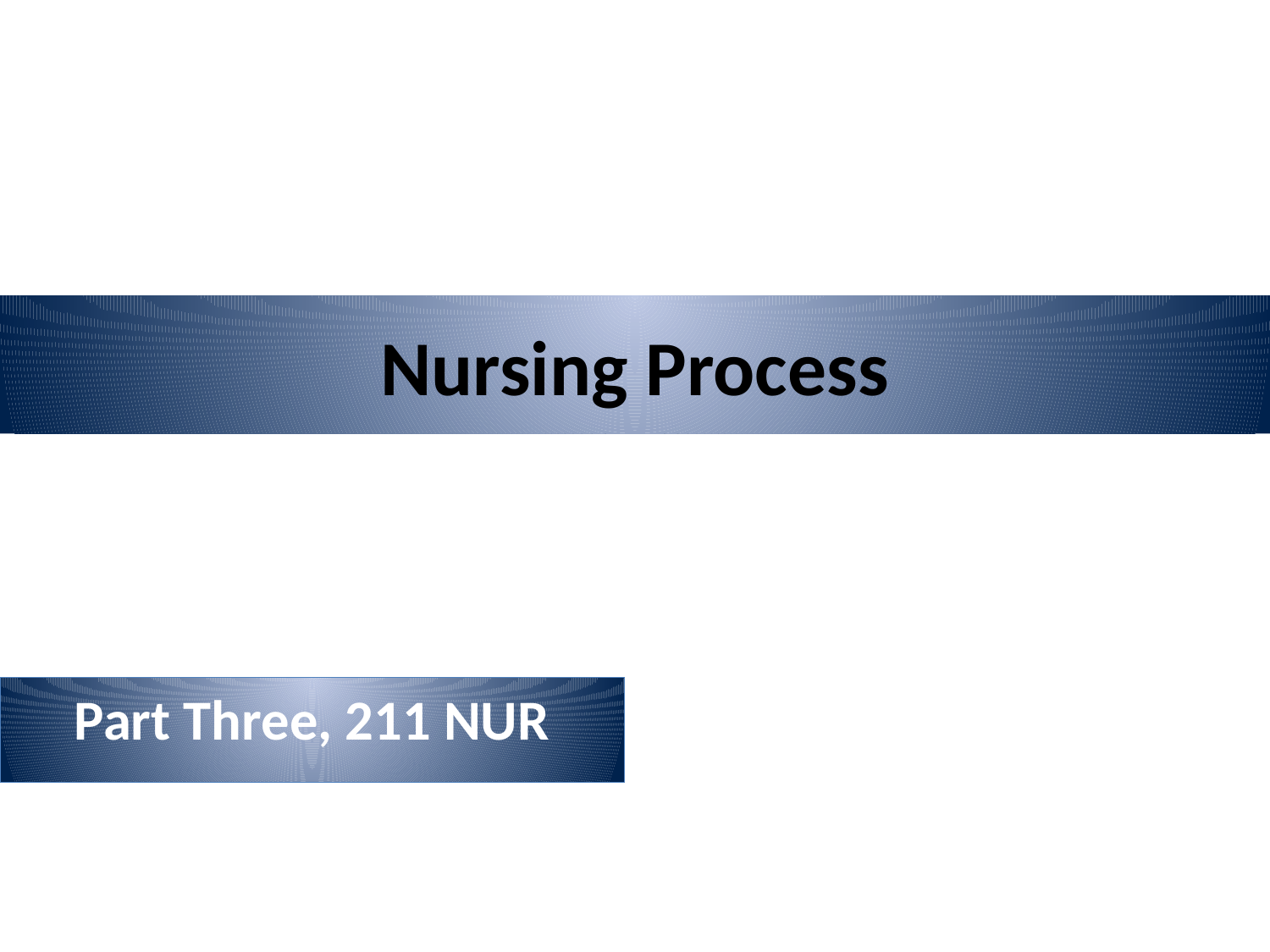

# Nursing Process
Part Three, 211 NUR